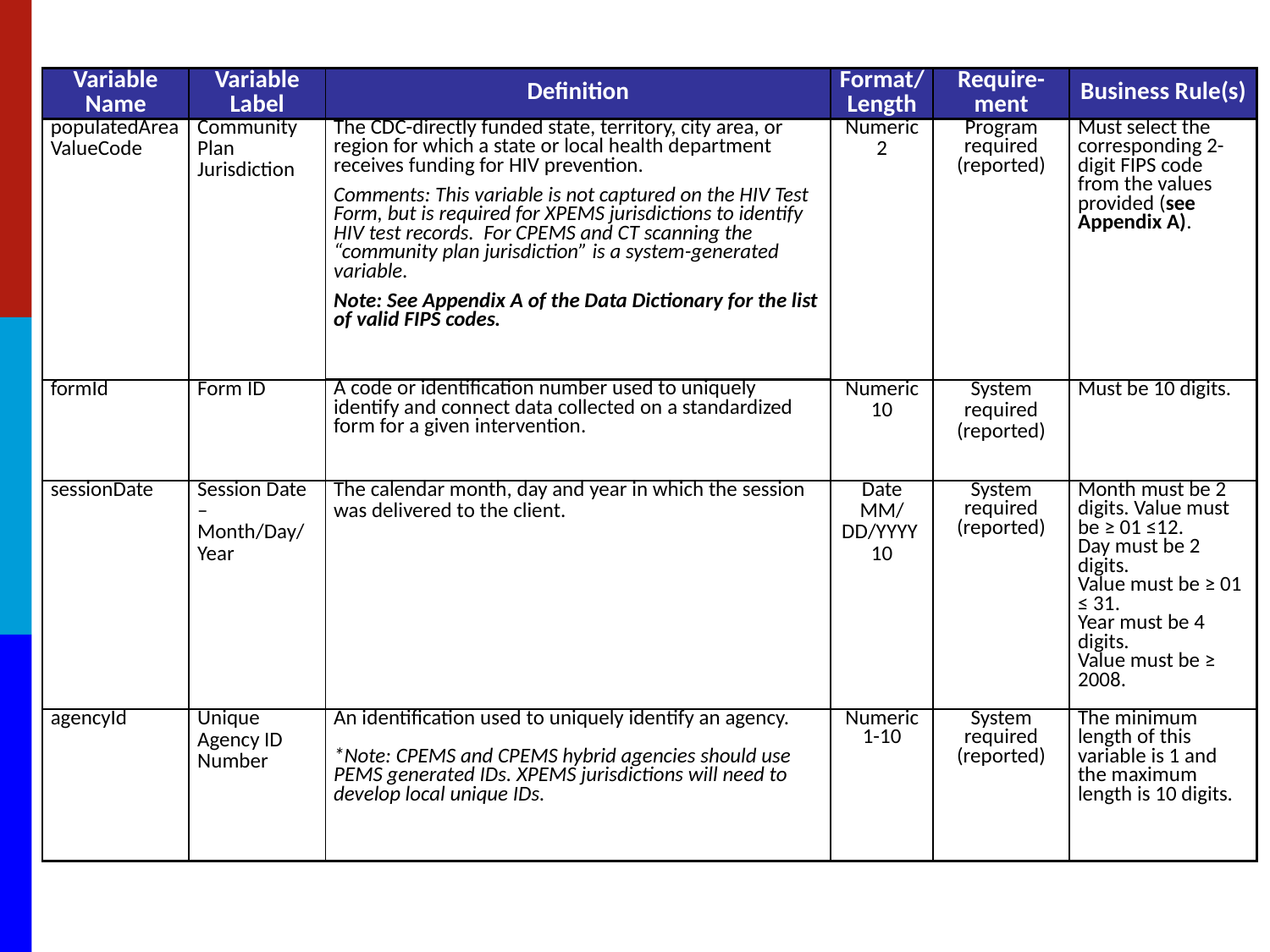

| Variable Name | Variable Label | Definition | Format/ Length | Require-ment | Business Rule(s) |
| --- | --- | --- | --- | --- | --- |
| populatedAreaValueCode | Community Plan Jurisdiction | The CDC-directly funded state, territory, city area, or region for which a state or local health department receives funding for HIV prevention. Comments: This variable is not captured on the HIV Test Form, but is required for XPEMS jurisdictions to identify HIV test records. For CPEMS and CT scanning the “community plan jurisdiction” is a system-generated variable. Note: See Appendix A of the Data Dictionary for the list of valid FIPS codes. | Numeric 2 | Program required (reported) | Must select the corresponding 2-digit FIPS code from the values provided (see Appendix A). |
| formId | Form ID | A code or identification number used to uniquely identify and connect data collected on a standardized form for a given intervention. | Numeric 10 | System required (reported) | Must be 10 digits. |
| sessionDate | Session Date – Month/Day/ Year | The calendar month, day and year in which the session was delivered to the client. | Date MM/DD/YYYY  10 | System required (reported) | Month must be 2 digits. Value must be ≥ 01 ≤12. Day must be 2 digits. Value must be ≥ 01 ≤ 31. Year must be 4 digits. Value must be ≥ 2008. |
| agencyId | Unique Agency ID Number | An identification used to uniquely identify an agency.  \*Note: CPEMS and CPEMS hybrid agencies should use PEMS generated IDs. XPEMS jurisdictions will need to develop local unique IDs. | Numeric 1-10 | System required (reported) | The minimum length of this variable is 1 and the maximum length is 10 digits. |